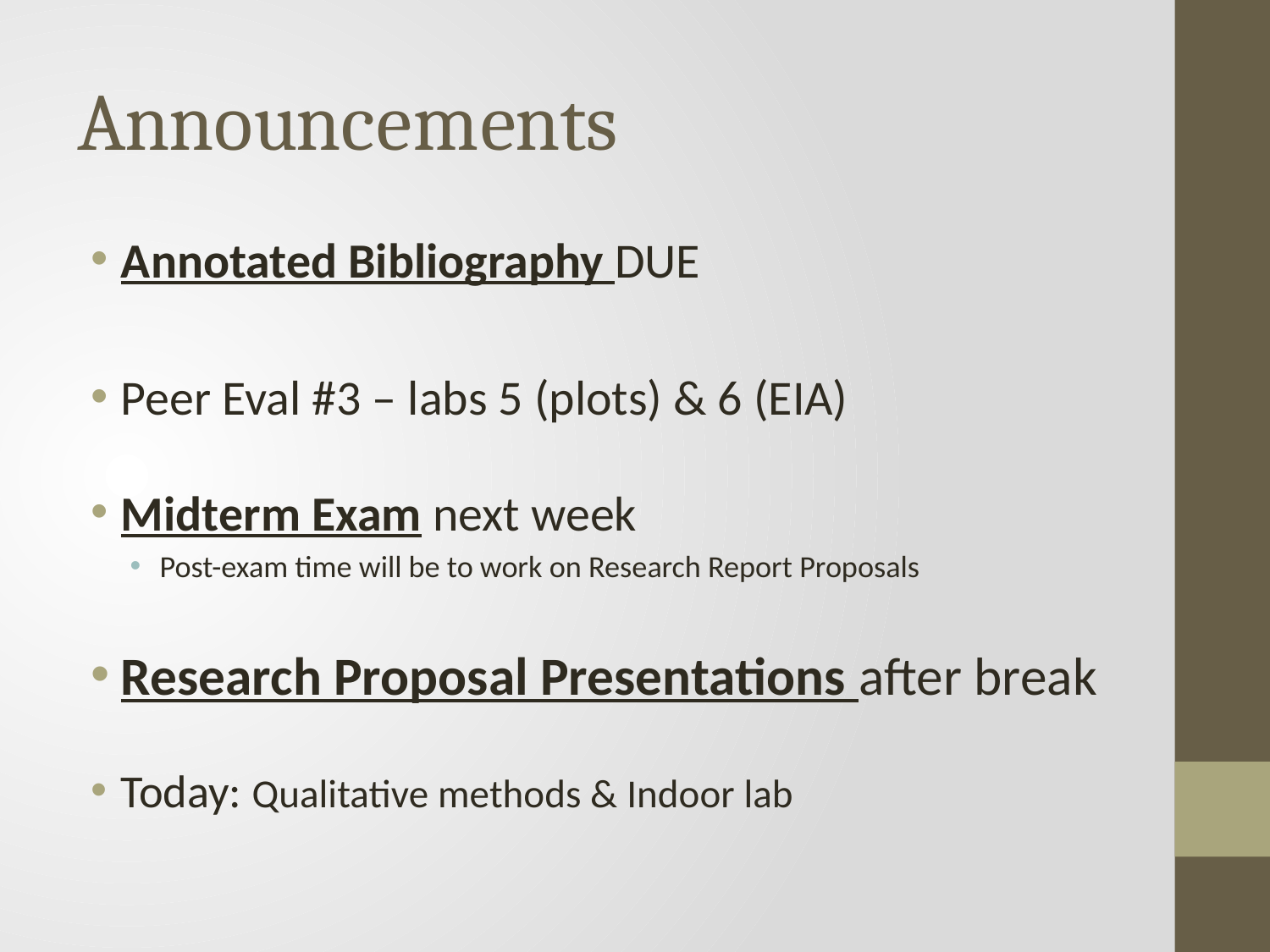

# Announcements
Annotated Bibliography DUE

Peer Eval #3 – labs 5 (plots) & 6 (EIA)

Midterm Exam next week
Post-exam time will be to work on Research Report Proposals

Research Proposal Presentations after break

Today: Qualitative methods & Indoor lab